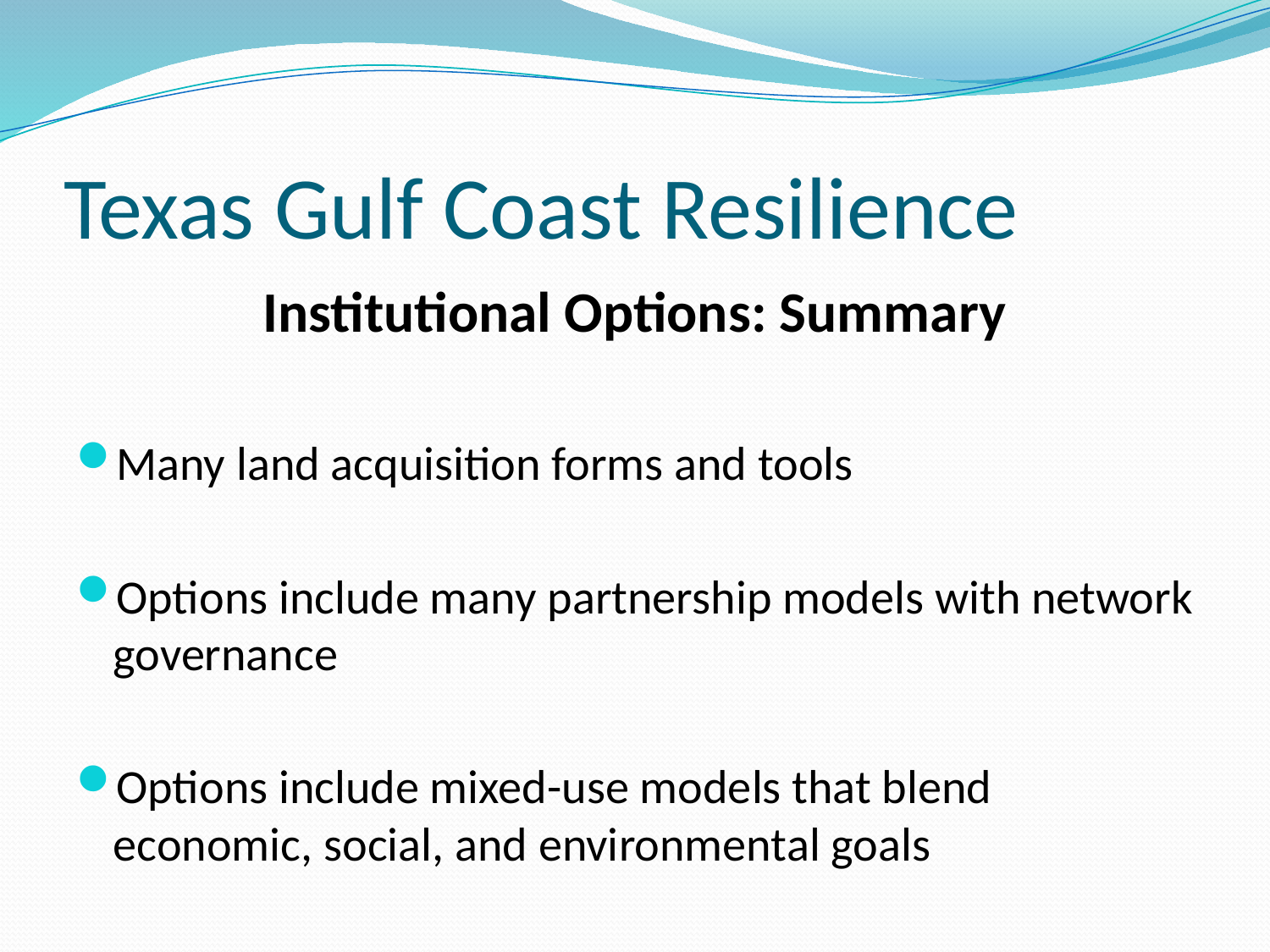

# Texas Gulf Coast Resilience
Institutional Options: Summary

Many land acquisition forms and tools

Options include many partnership models with network governance

Options include mixed-use models that blend economic, social, and environmental goals